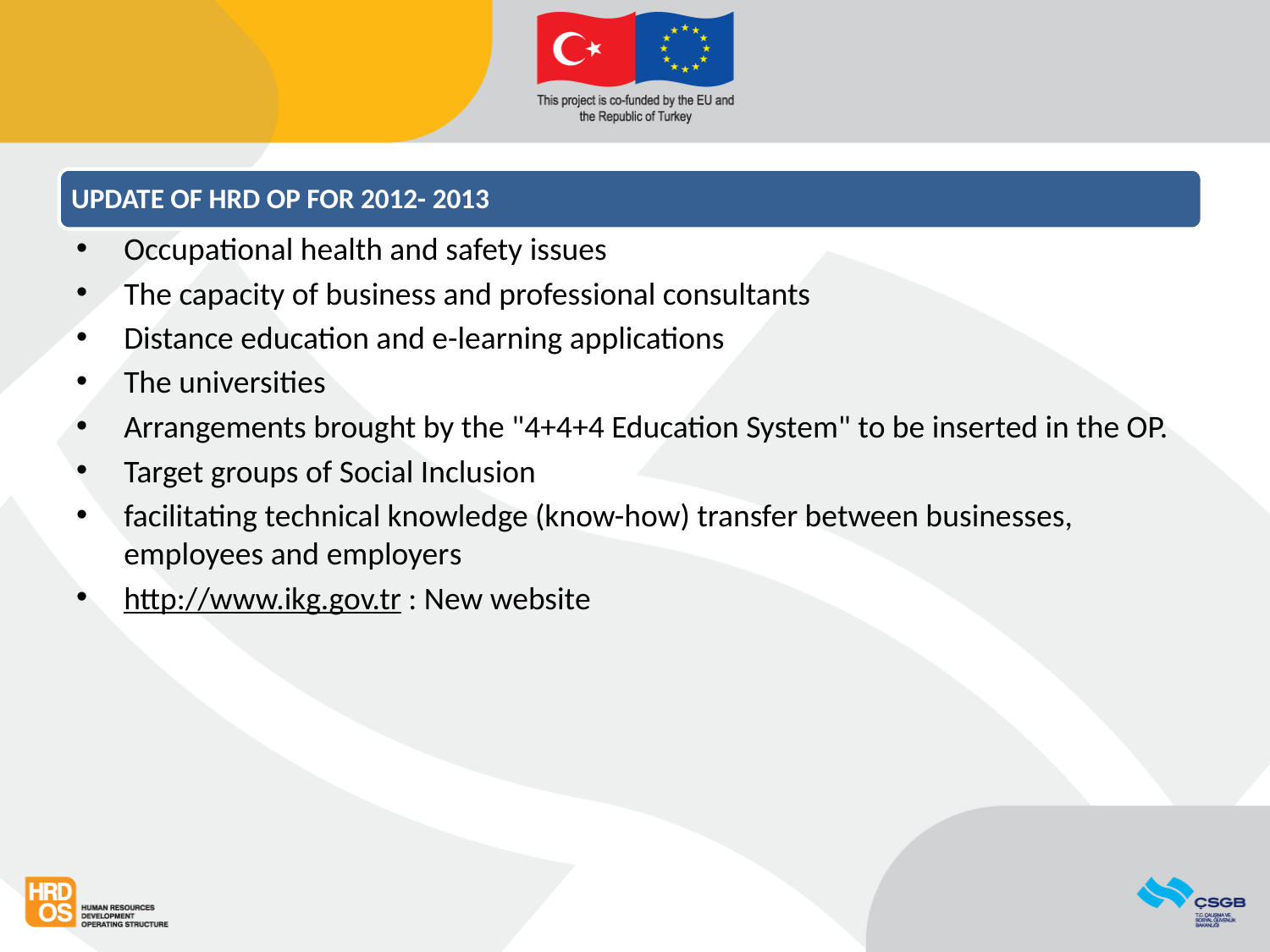

UPDATE OF HRD OP FOR 2012- 2013
Occupational health and safety issues
The capacity of business and professional consultants
Distance education and e-learning applications
The universities
Arrangements brought by the "4+4+4 Education System" to be inserted in the OP.
Target groups of Social Inclusion
facilitating technical knowledge (know-how) transfer between businesses, employees and employers
http://www.ikg.gov.tr : New website